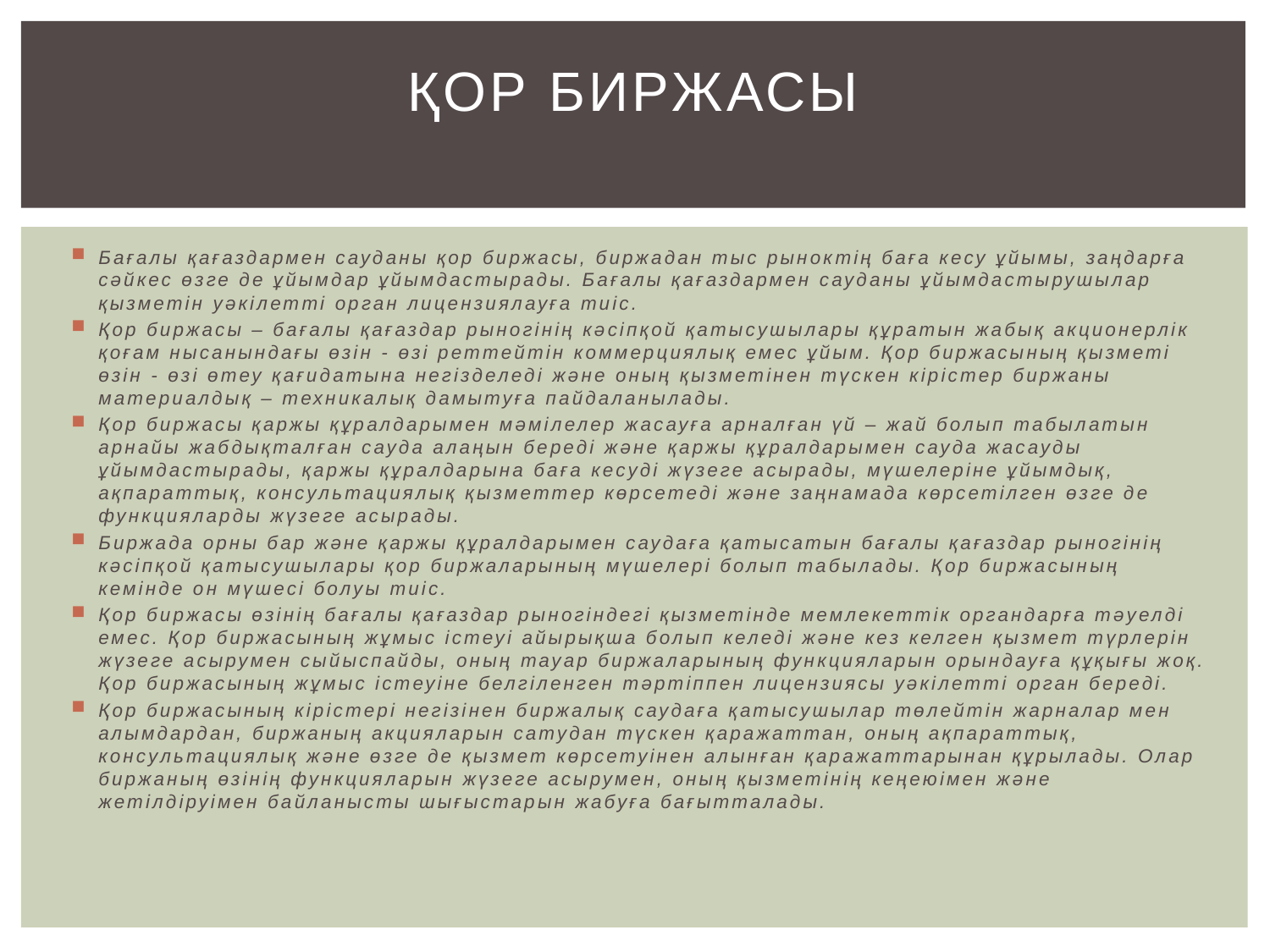

# Қор биржасы
Бағалы қағаздармен сауданы қор биржасы, биржадан тыс рыноктің баға кесу ұйымы, заңдарға сәйкес өзге де ұйымдар ұйымдастырады. Бағалы қағаздармен сауданы ұйымдастырушылар қызметін уәкілетті орган лицензиялауға тиіс.
Қор биржасы – бағалы қағаздар рыногінің кәсіпқой қатысушылары құратын жабық акционерлік қоғам нысанындағы өзін - өзі реттейтін коммерциялық емес ұйым. Қор биржасының қызметі өзін - өзі өтеу қағидатына негізделеді және оның қызметінен түскен кірістер биржаны материалдық – техникалық дамытуға пайдаланылады.
Қор биржасы қаржы құралдарымен мәмілелер жасауға арналған үй – жай болып табылатын арнайы жабдықталған сауда алаңын береді және қаржы құралдарымен сауда жасауды ұйымдастырады, қаржы құралдарына баға кесуді жүзеге асырады, мүшелеріне ұйымдық, ақпараттық, консультациялық қызметтер көрсетеді және заңнамада көрсетілген өзге де функцияларды жүзеге асырады.
Биржада орны бар және қаржы құралдарымен саудаға қатысатын бағалы қағаздар рыногінің кәсіпқой қатысушылары қор биржаларының мүшелері болып табылады. Қор биржасының кемінде он мүшесі болуы тиіс.
Қор биржасы өзінің бағалы қағаздар рыногіндегі қызметінде мемлекеттік органдарға тәуелді емес. Қор биржасының жұмыс істеуі айырықша болып келеді және кез келген қызмет түрлерін жүзеге асырумен сыйыспайды, оның тауар биржаларының функцияларын орындауға құқығы жоқ. Қор биржасының жұмыс істеуіне белгіленген тәртіппен лицензиясы уәкілетті орган береді.
Қор биржасының кірістері негізінен биржалық саудаға қатысушылар төлейтін жарналар мен алымдардан, биржаның акцияларын сатудан түскен қаражаттан, оның ақпараттық, консультациялық және өзге де қызмет көрсетуінен алынған қаражаттарынан құрылады. Олар биржаның өзінің функцияларын жүзеге асырумен, оның қызметінің кеңеюімен және жетілдіруімен байланысты шығыстарын жабуға бағытталады.